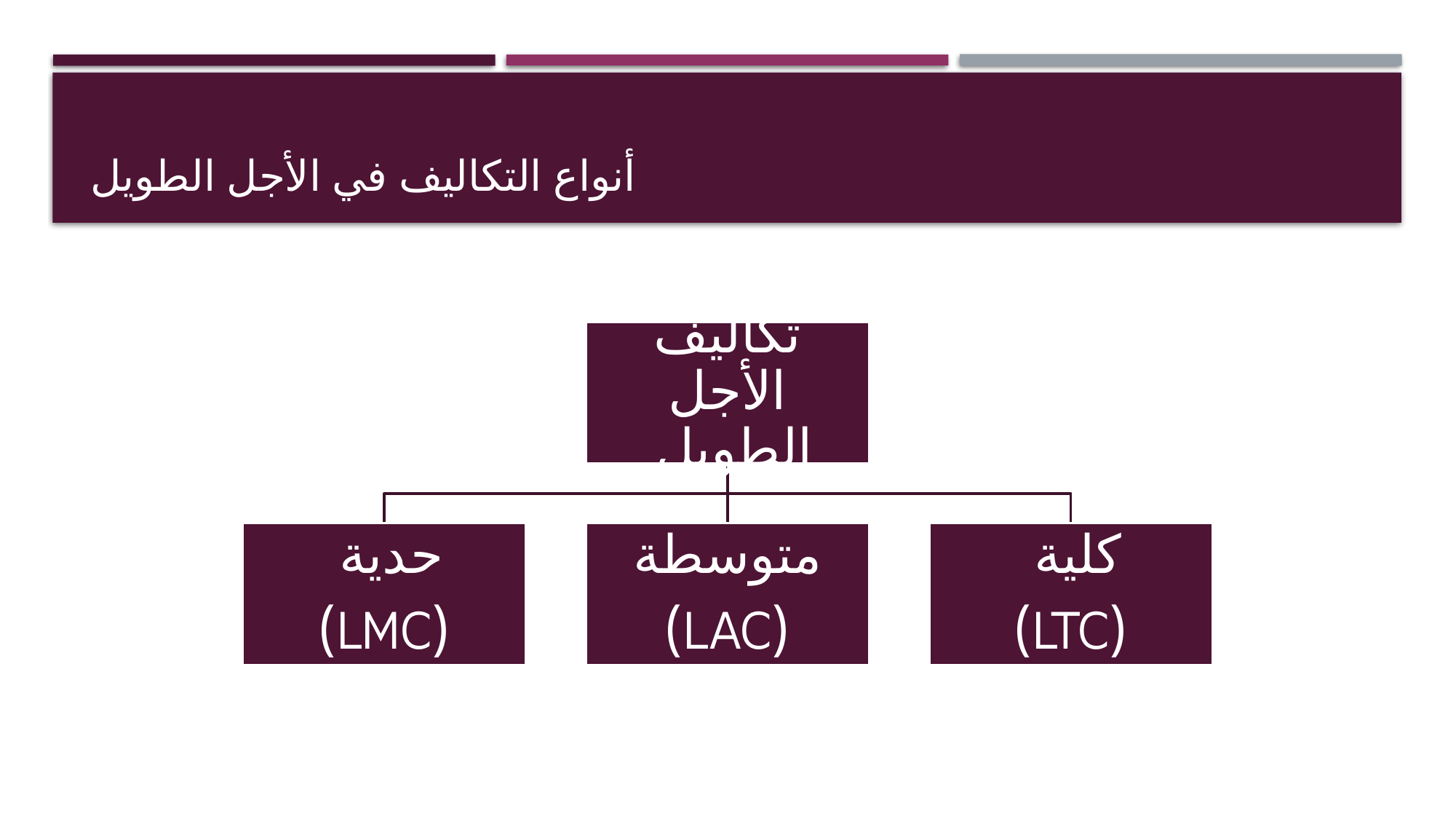

# أنواع التكاليف في الأجل الطويل
تكاليف الأجل الطويل
حدية
(LMC)
متوسطة
(LAC)
كلية
(LTC)